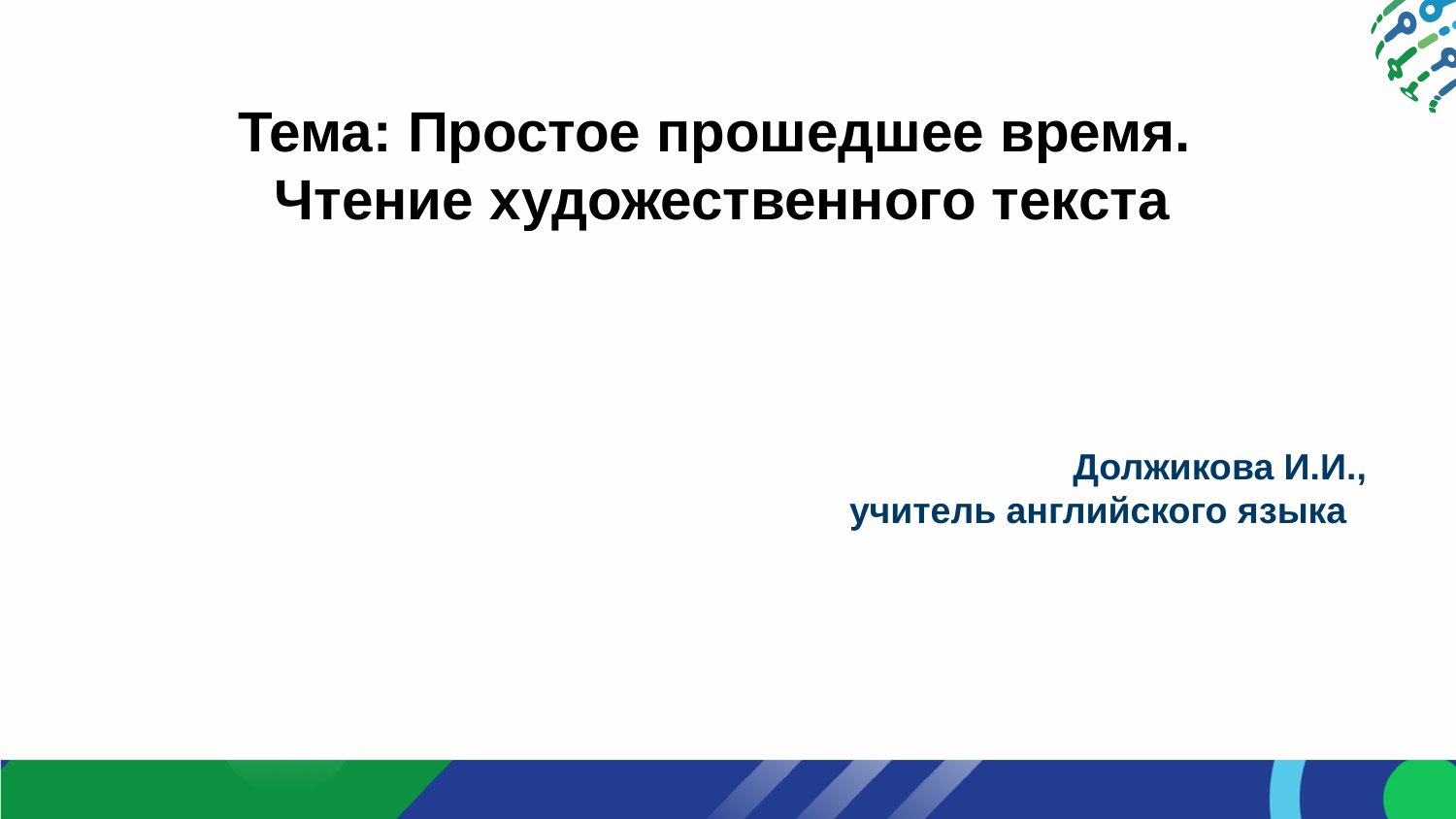

Тема: Простое прошедшее время.
Чтение художественного текста

Должикова И.И.,
учитель английского языка